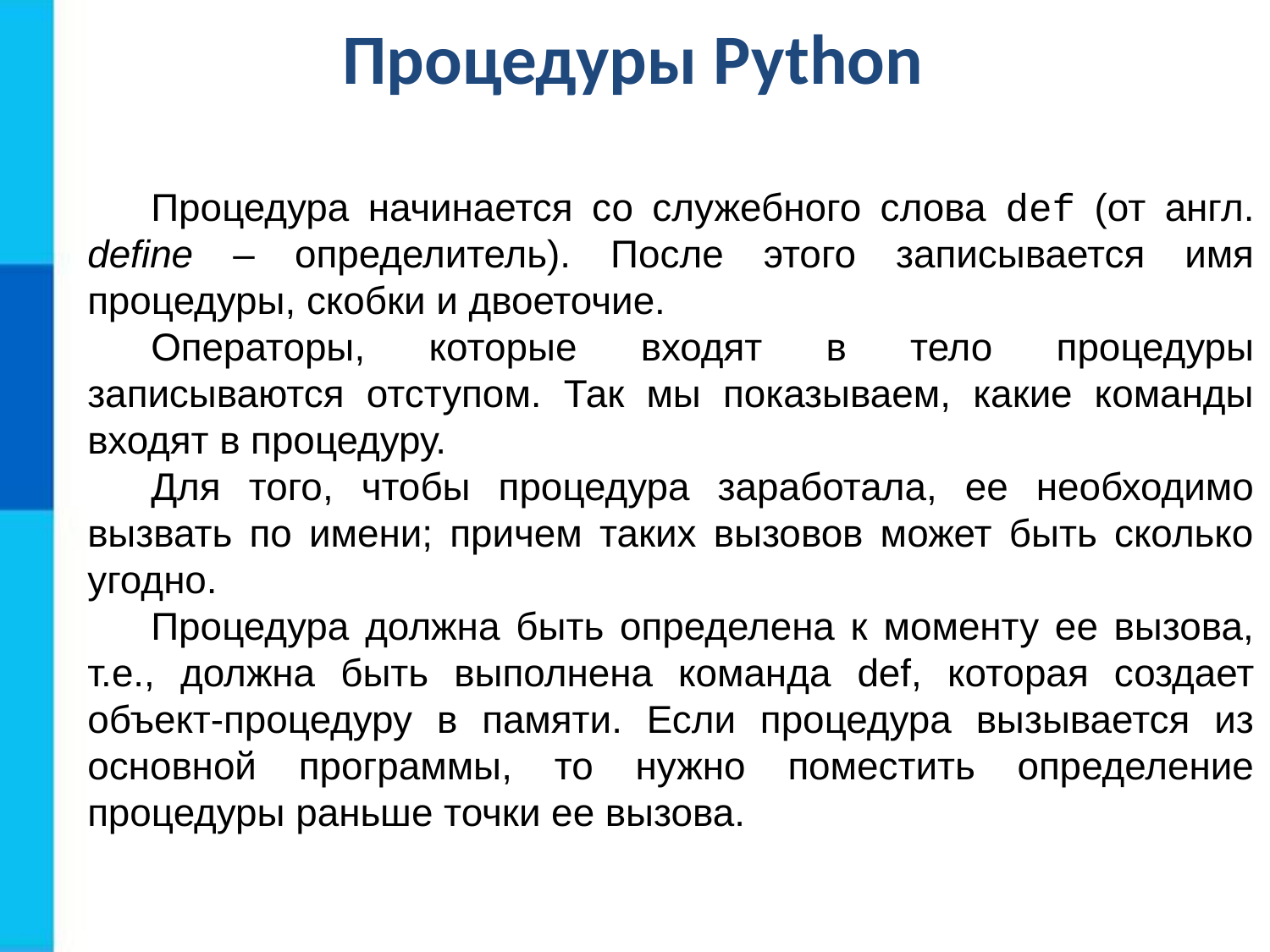

Процедуры Python
Процедура начинается со служебного слова def (от англ. define – определитель). После этого записывается имя процедуры, скобки и двоеточие.
Операторы, которые входят в тело процедуры записываются отступом. Так мы показываем, какие команды входят в процедуру.
Для того, чтобы процедура заработала, ее необходимо вызвать по имени; причем таких вызовов может быть сколько угодно.
Процедура должна быть определена к моменту ее вызова, т.е., должна быть выполнена команда def, которая создает объект-процедуру в памяти. Если процедура вызывается из основной программы, то нужно поместить определение процедуры раньше точки ее вызова.